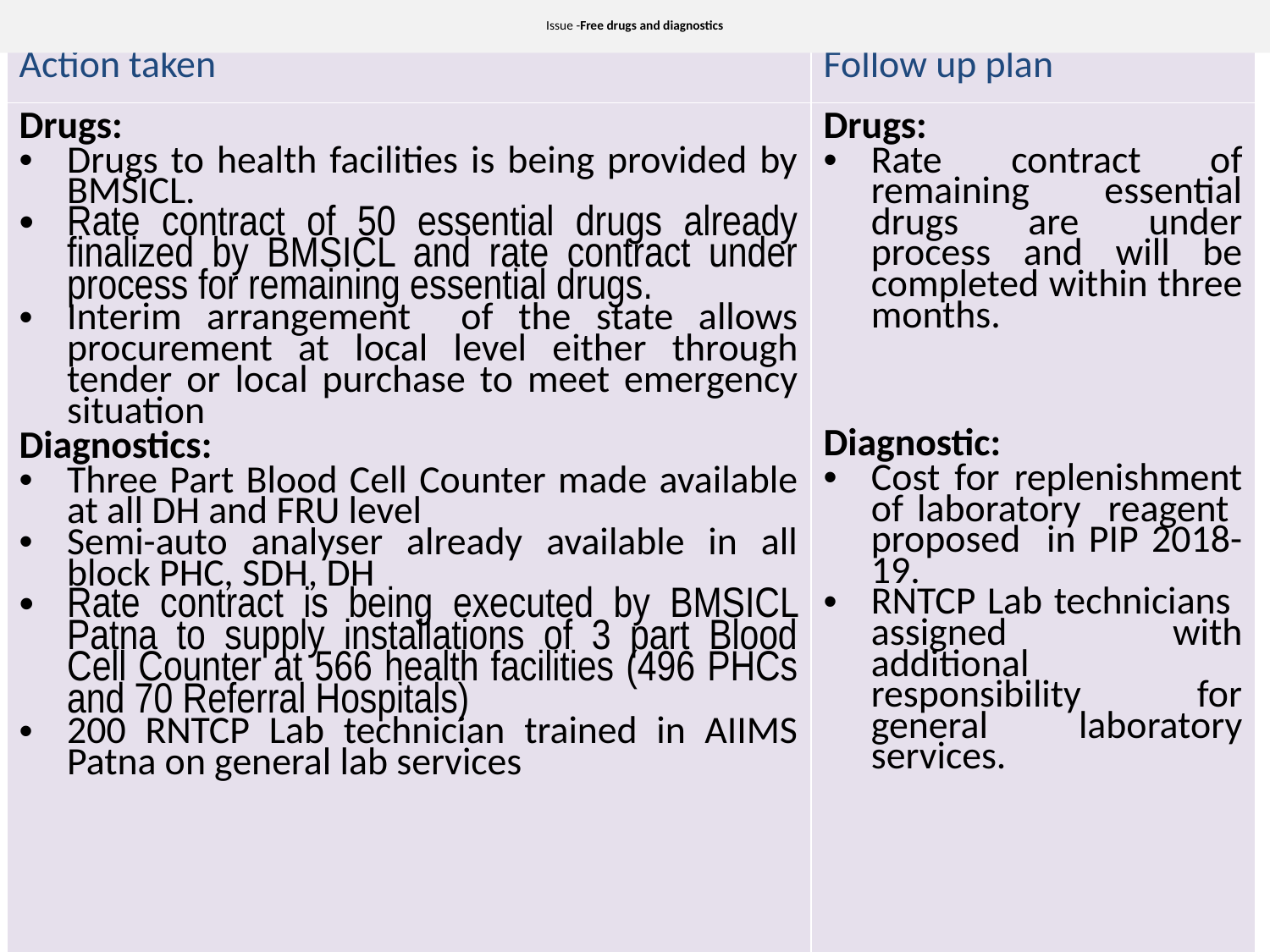

# Issue -Free drugs and diagnostics
| Action taken | Follow up plan |
| --- | --- |
| Drugs: Drugs to health facilities is being provided by BMSICL. Rate contract of 50 essential drugs already finalized by BMSICL and rate contract under process for remaining essential drugs. Interim arrangement of the state allows procurement at local level either through tender or local purchase to meet emergency situation Diagnostics: Three Part Blood Cell Counter made available at all DH and FRU level Semi-auto analyser already available in all block PHC, SDH, DH Rate contract is being executed by BMSICL Patna to supply installations of 3 part Blood Cell Counter at 566 health facilities (496 PHCs and 70 Referral Hospitals) 200 RNTCP Lab technician trained in AIIMS Patna on general lab services | Drugs: Rate contract of remaining essential drugs are under process and will be completed within three months. Diagnostic: Cost for replenishment of laboratory reagent proposed in PIP 2018-19. RNTCP Lab technicians assigned with additional responsibility for general laboratory services. |